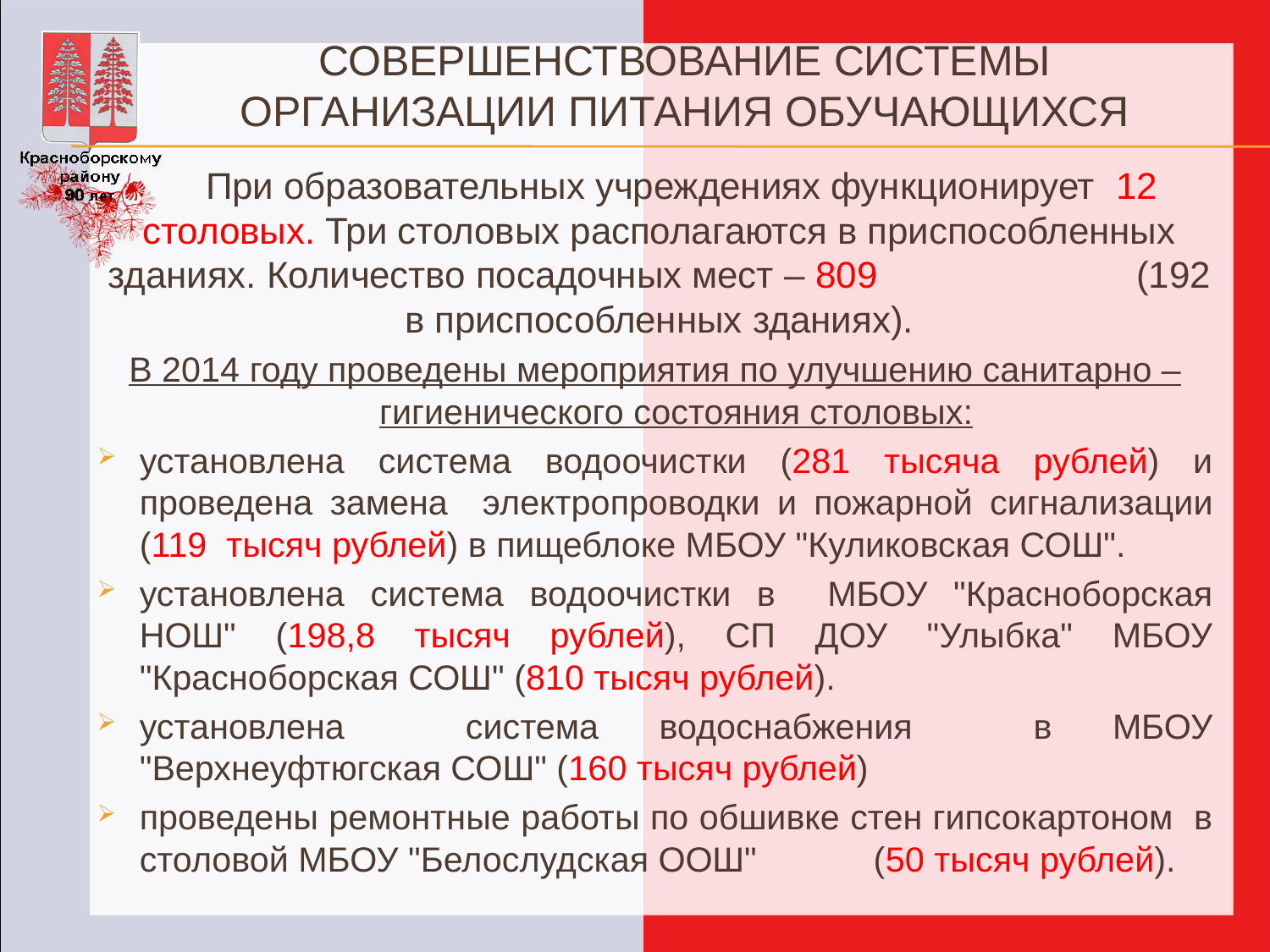

# Совершенствование системы организации питания обучающихся
При образовательных учреждениях функционирует  12 столовых. Три столовых располагаются в приспособленных зданиях. Количество посадочных мест – 809                         (192 в приспособленных зданиях).
В 2014 году проведены мероприятия по улучшению санитарно – гигиенического состояния столовых:
установлена система водоочистки (281 тысяча рублей) и проведена замена  электропроводки и пожарной сигнализации (119  тысяч рублей) в пищеблоке МБОУ "Куликовская СОШ".
установлена система водоочистки в  МБОУ "Красноборская НОШ" (198,8 тысяч рублей), СП ДОУ "Улыбка" МБОУ "Красноборская СОШ" (810 тысяч рублей).
установлена  система водоснабжения  в МБОУ "Верхнеуфтюгская СОШ" (160 тысяч рублей)
проведены ремонтные работы по обшивке стен гипсокартоном  в столовой МБОУ "Белослудская ООШ"            (50 тысяч рублей).